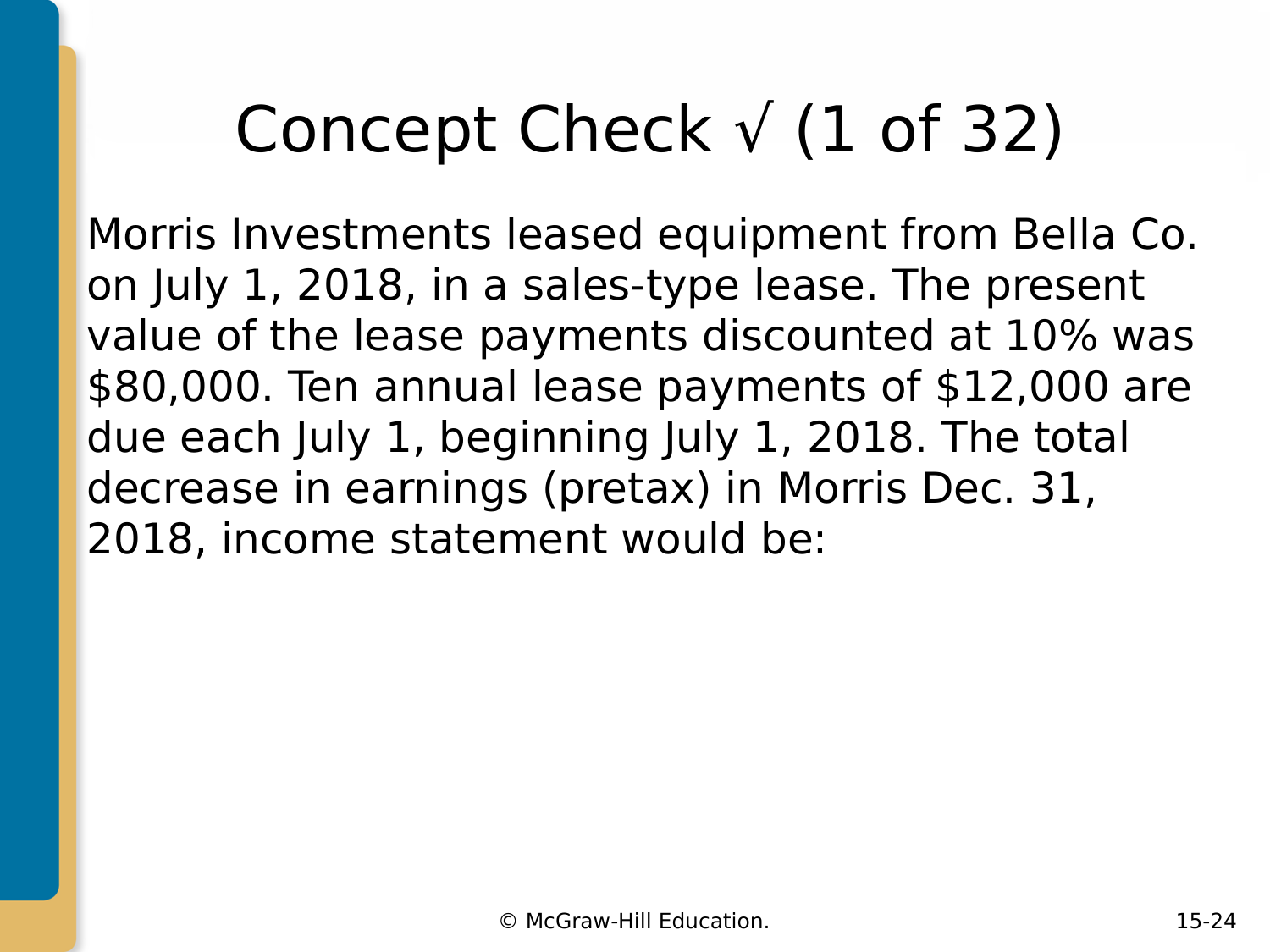

# Concept Check √ (1 of 32)
Morris Investments leased equipment from Bella Co. on July 1, 2018, in a sales-type lease. The present value of the lease payments discounted at 10% was $80,000. Ten annual lease payments of $12,000 are due each July 1, beginning July 1, 2018. The total decrease in earnings (pretax) in Morris Dec. 31, 2018, income statement would be: